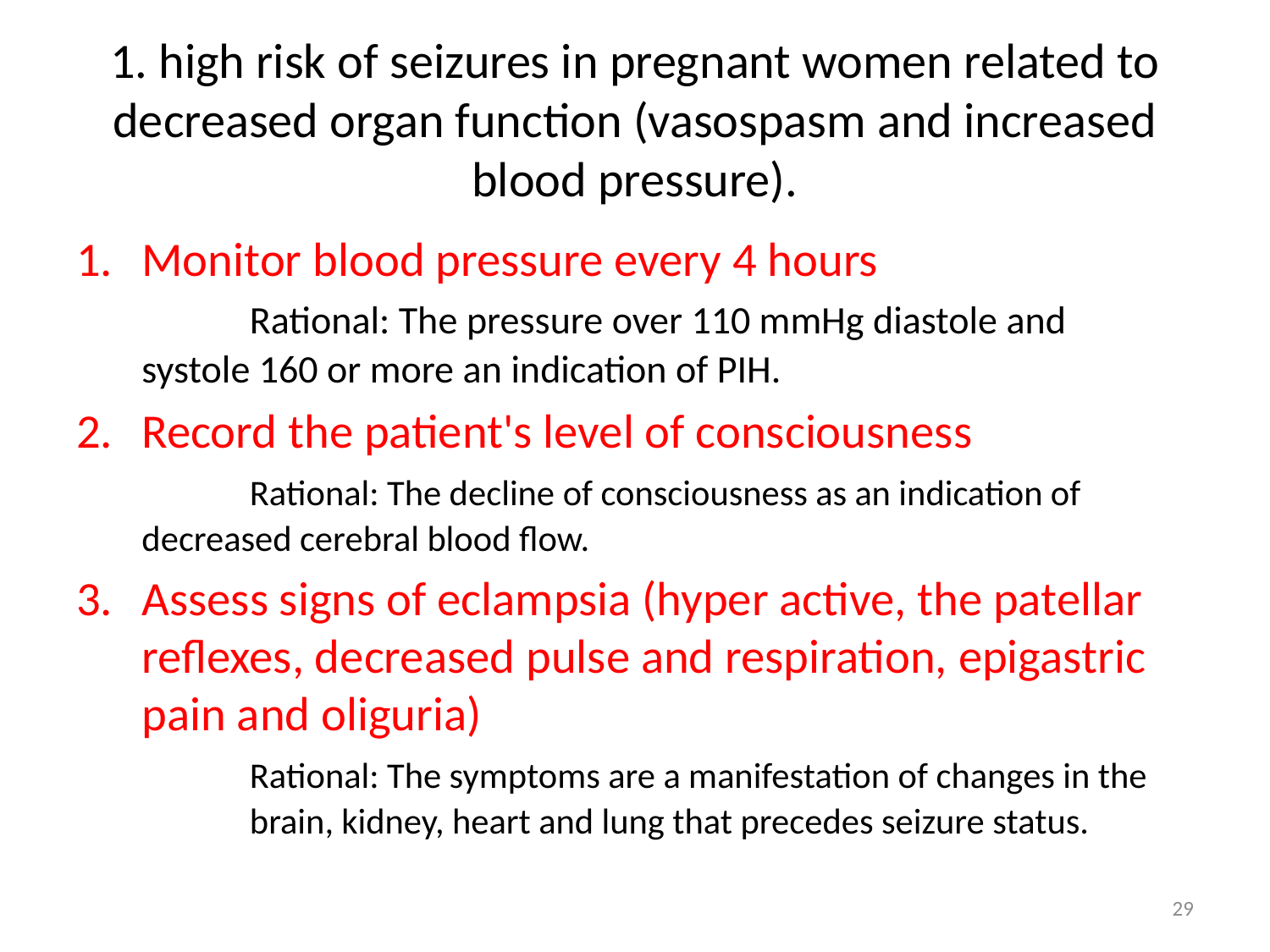

# 1. high risk of seizures in pregnant women related to decreased organ function (vasospasm and increased blood pressure).
Monitor blood pressure every 4 hours
	Rational: The pressure over 110 mmHg diastole and 	systole 160 or more an indication of PIH.
Record the patient's level of consciousness
	Rational: The decline of consciousness as an indication of 	decreased cerebral blood flow.
Assess signs of eclampsia (hyper active, the patellar reflexes, decreased pulse and respiration, epigastric pain and oliguria)
	Rational: The symptoms are a manifestation of changes in the 	brain, kidney, heart and lung that precedes seizure status.

29